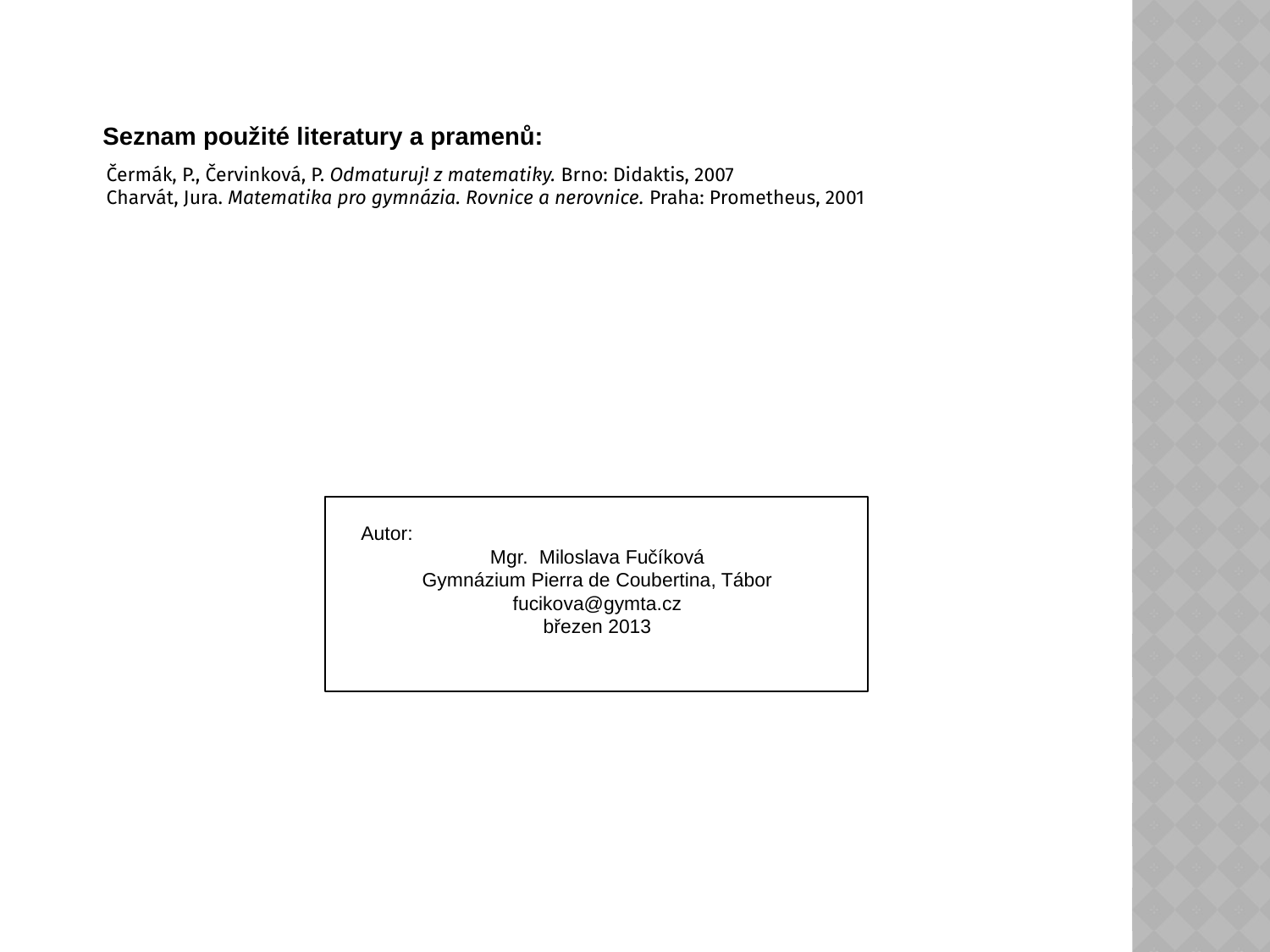

Seznam použité literatury a pramenů:
Čermák, P., Červinková, P. Odmaturuj! z matematiky. Brno: Didaktis, 2007
Charvát, Jura. Matematika pro gymnázia. Rovnice a nerovnice. Praha: Prometheus, 2001

Autor:
Mgr.  Miloslava Fučíková
Gymnázium Pierra de Coubertina, Tábor
fucikova@gymta.cz
březen 2013